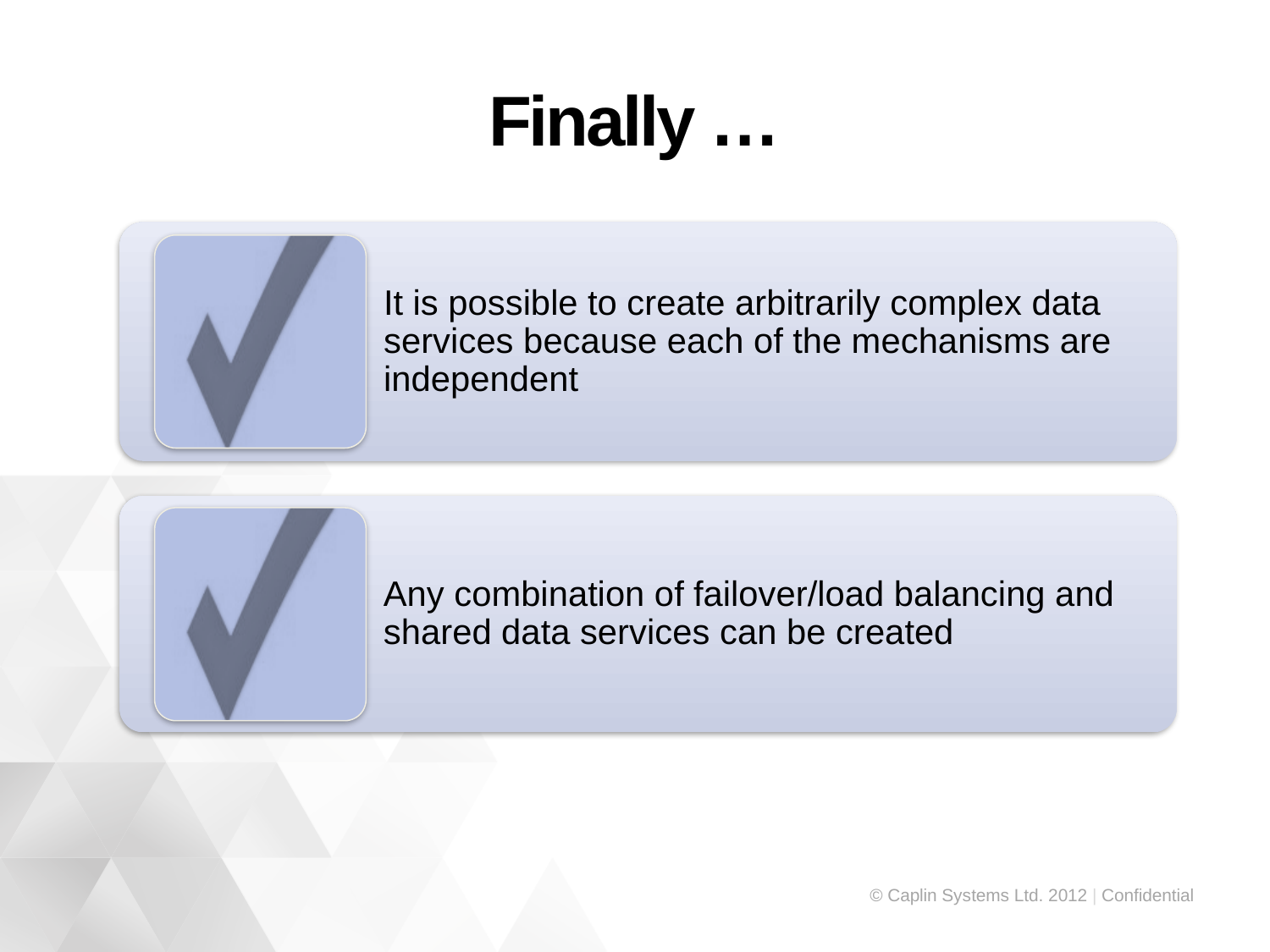

# Finally …
It is possible to create arbitrarily complex data services because each of the mechanisms are independent
Any combination of failover/load balancing and shared data services can be created